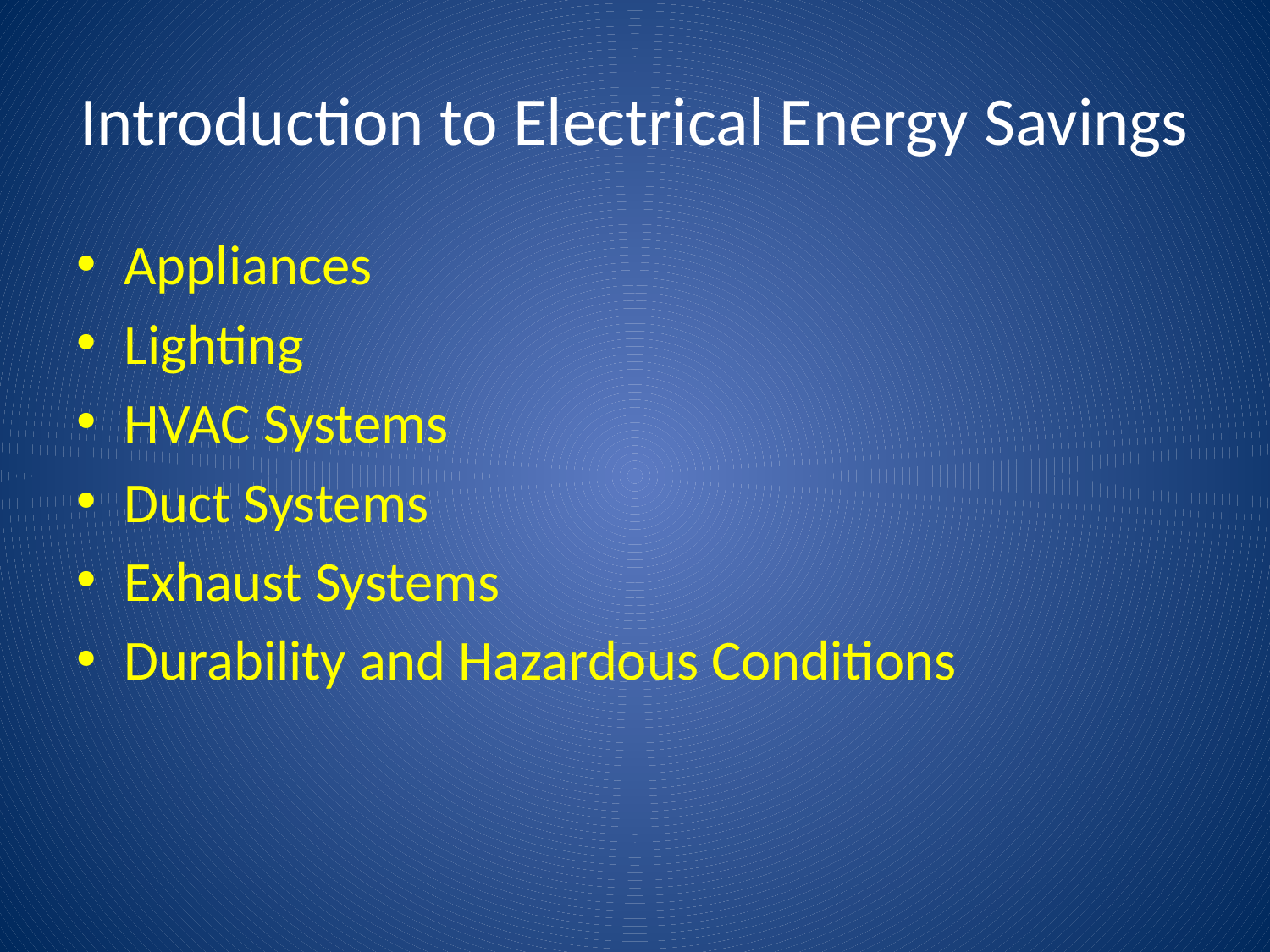

# Introduction to Electrical Energy Savings
Appliances
Lighting
HVAC Systems
Duct Systems
Exhaust Systems
Durability and Hazardous Conditions